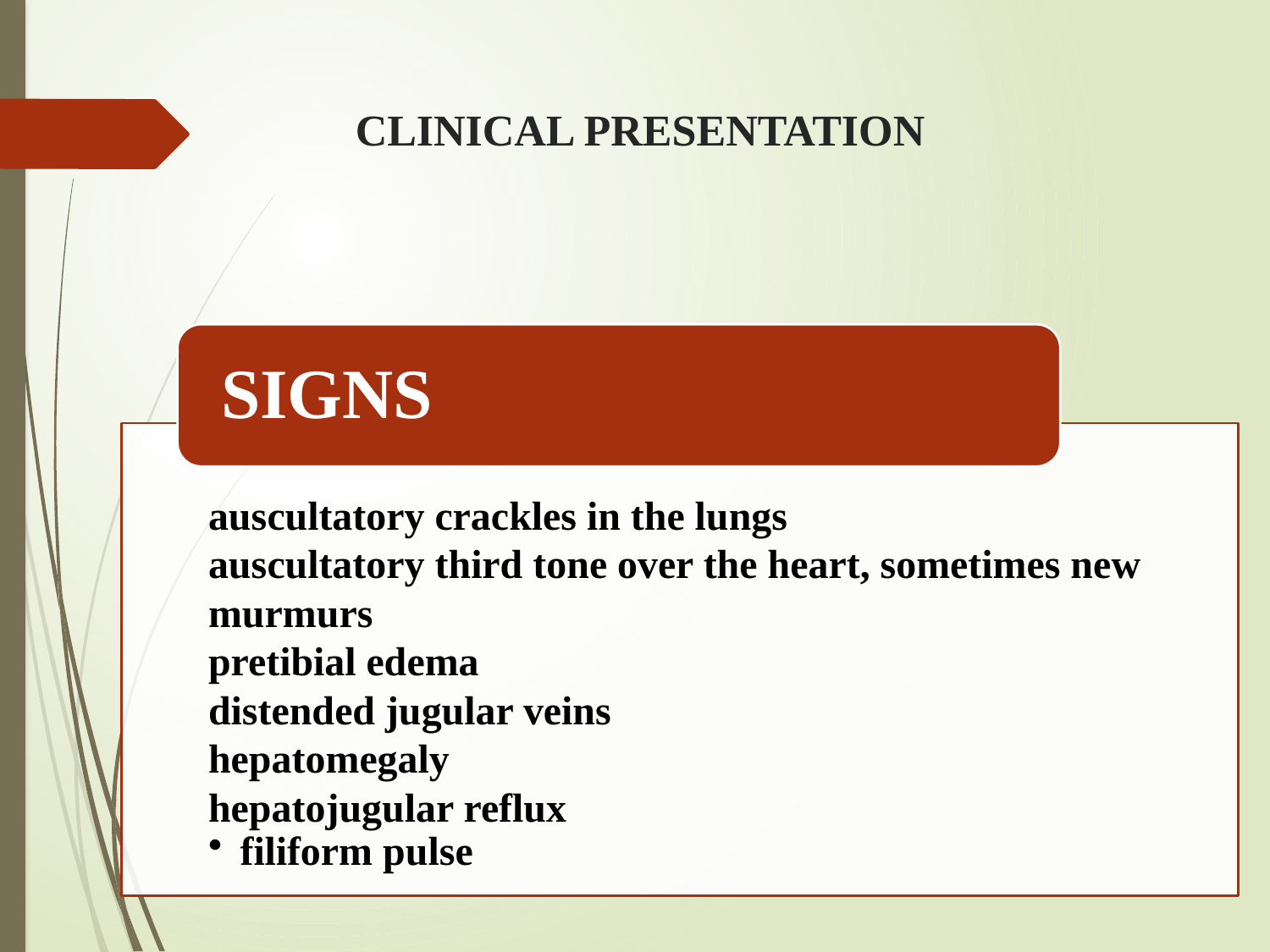

# CLINICAL PRESENTATION
auscultatory crackles in the lungs
auscultatory third tone over the heart, sometimes new murmurs
pretibial edema
distended jugular veins
hepatomegaly
hepatojugular reflux
filiform pulse
SIGNS